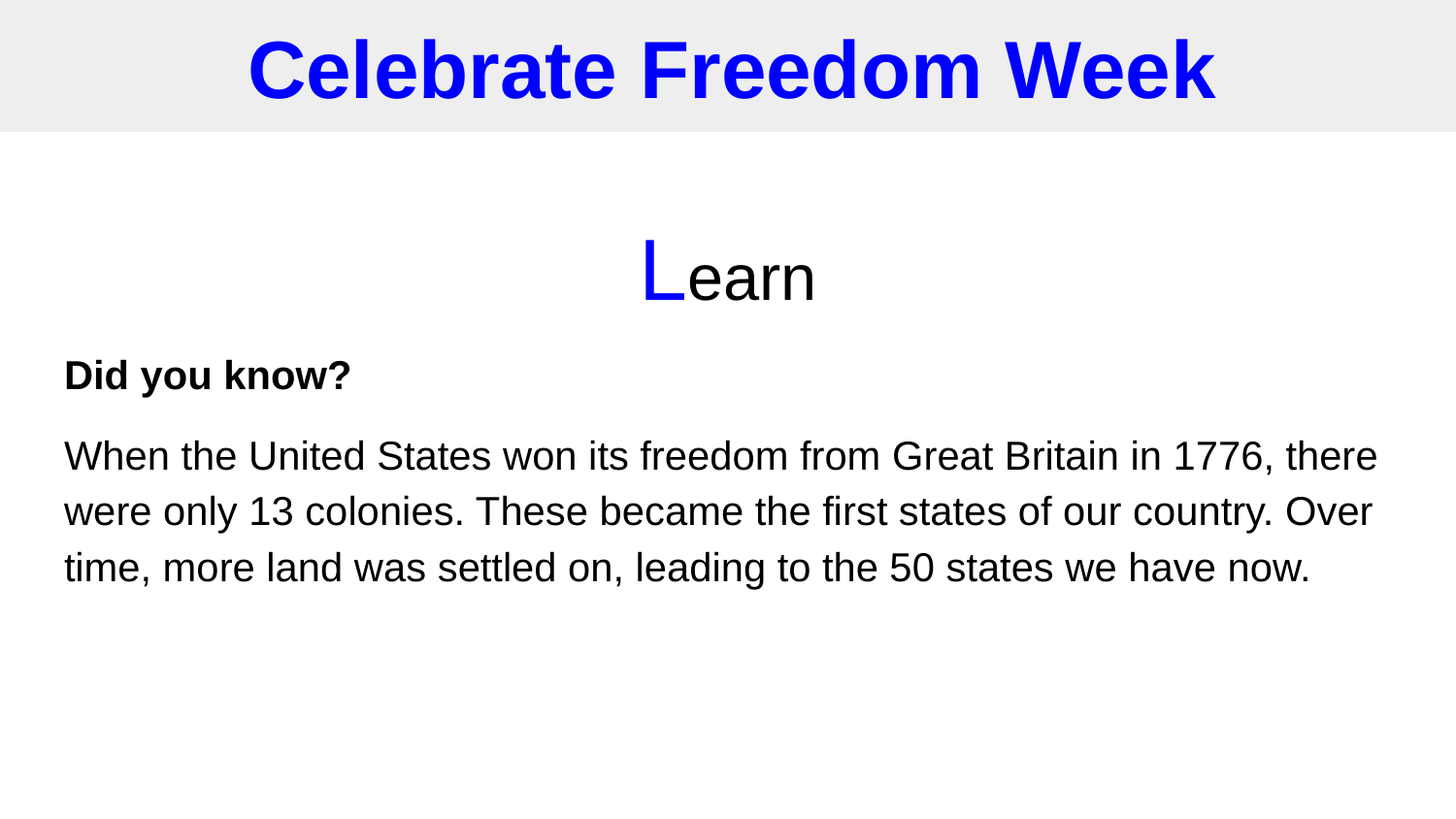

# Celebrate Freedom Week
Learn
Did you know?
When the United States won its freedom from Great Britain in 1776, there were only 13 colonies. These became the first states of our country. Over time, more land was settled on, leading to the 50 states we have now.